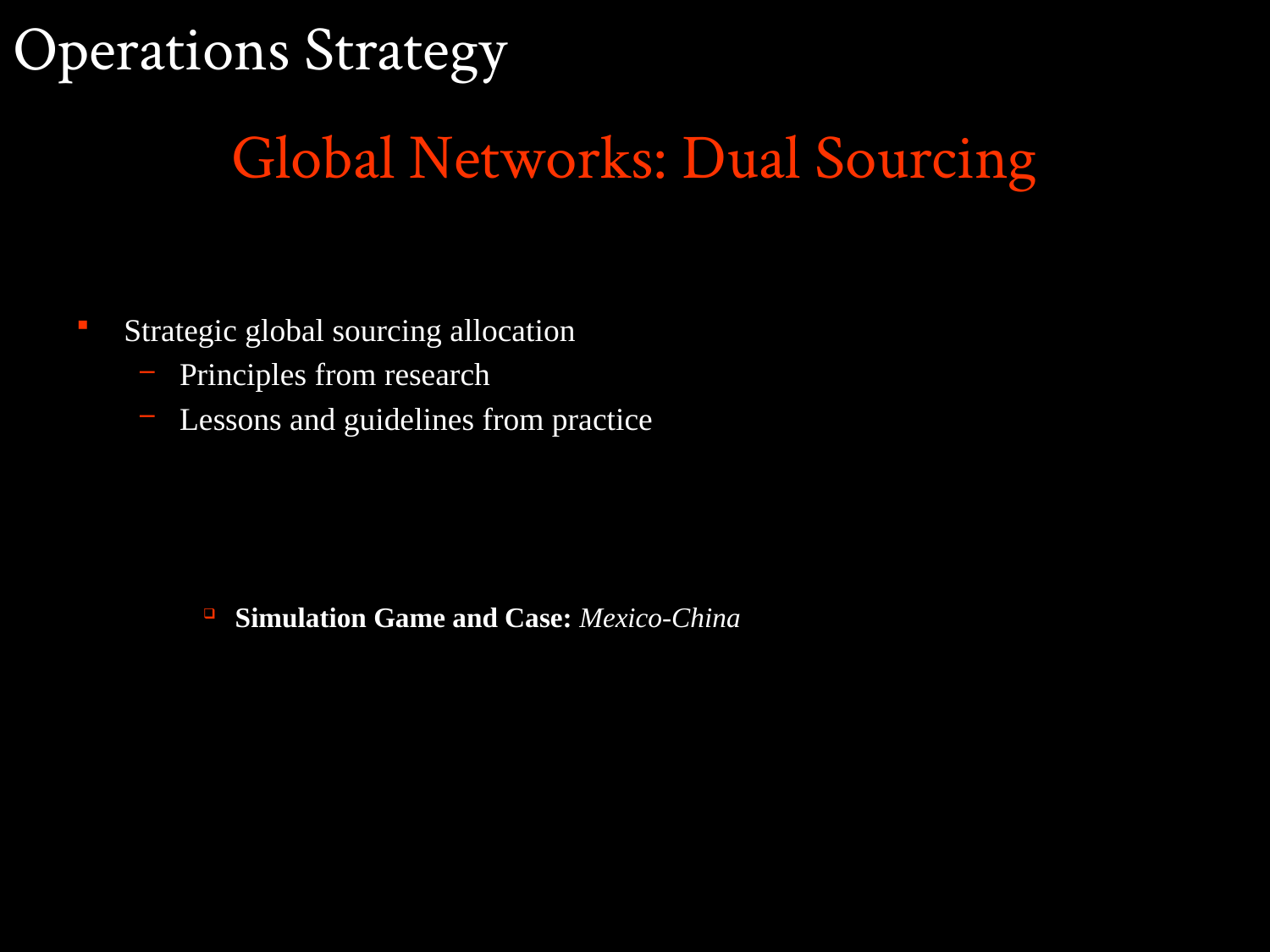

Operations Strategy
Global Networks: Dual Sourcing

Strategic global sourcing allocation
Principles from research
Lessons and guidelines from practice

Simulation Game and Case: Mexico-China